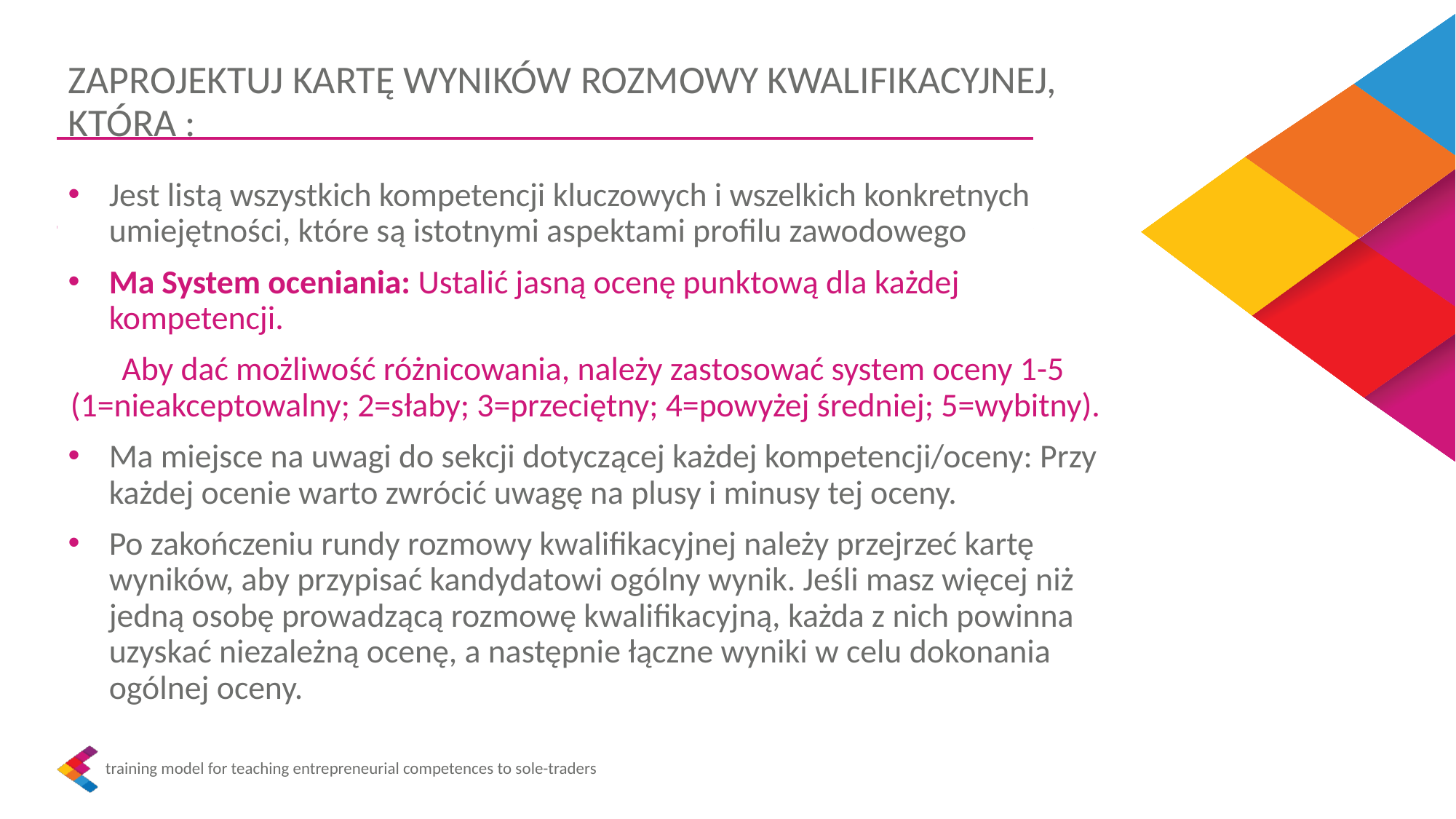

ZAPROJEKTUJ KARTĘ WYNIKÓW ROZMOWY KWALIFIKACYJNEJ, KTÓRA :
Jest listą wszystkich kompetencji kluczowych i wszelkich konkretnych umiejętności, które są istotnymi aspektami profilu zawodowego
Ma System oceniania: Ustalić jasną ocenę punktową dla każdej kompetencji.
Aby dać możliwość różnicowania, należy zastosować system oceny 1-5 (1=nieakceptowalny; 2=słaby; 3=przeciętny; 4=powyżej średniej; 5=wybitny).
Ma miejsce na uwagi do sekcji dotyczącej każdej kompetencji/oceny: Przy każdej ocenie warto zwrócić uwagę na plusy i minusy tej oceny.
Po zakończeniu rundy rozmowy kwalifikacyjnej należy przejrzeć kartę wyników, aby przypisać kandydatowi ogólny wynik. Jeśli masz więcej niż jedną osobę prowadzącą rozmowę kwalifikacyjną, każda z nich powinna uzyskać niezależną ocenę, a następnie łączne wyniki w celu dokonania ogólnej oceny.